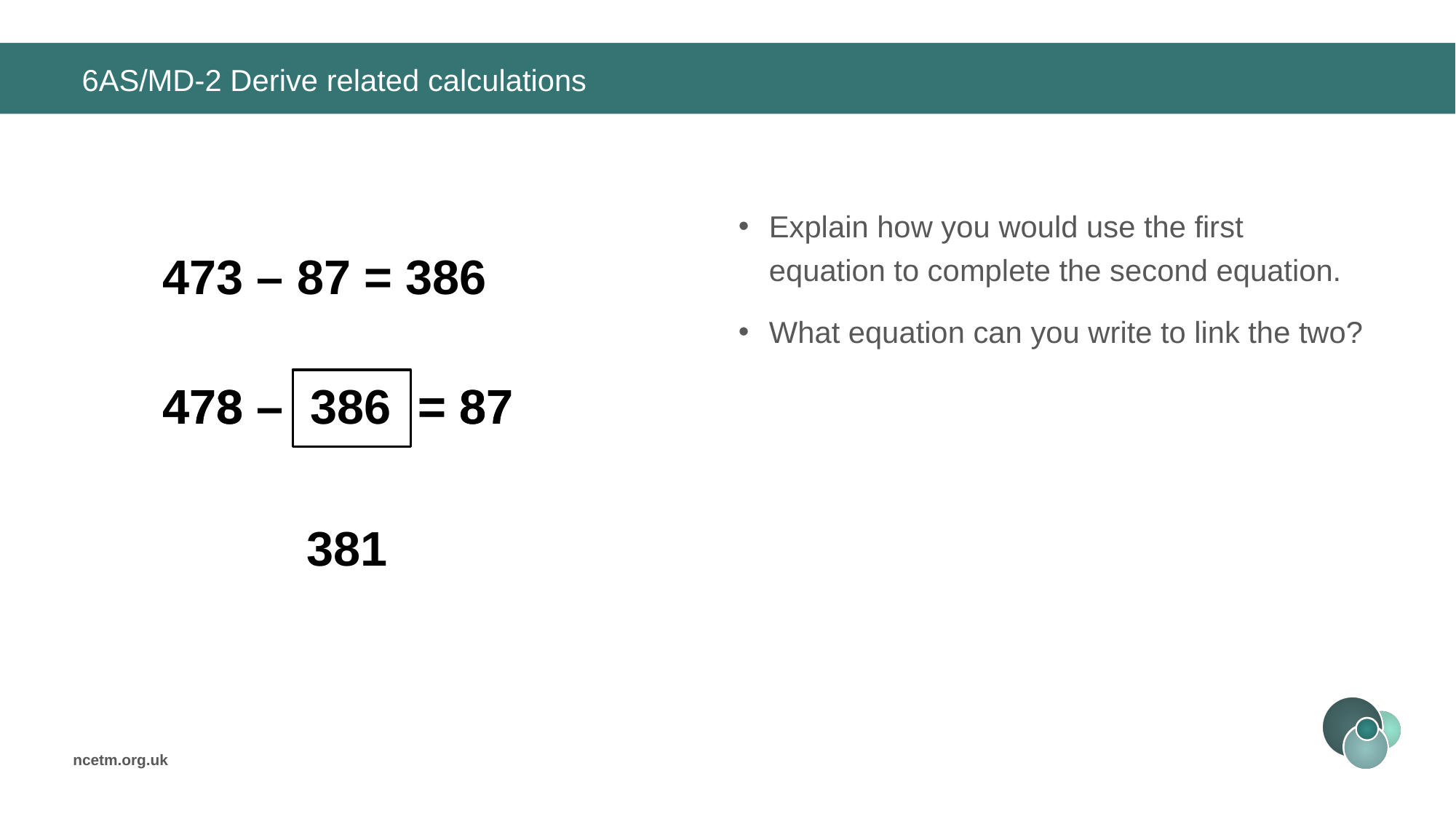

# 6AS/MD-2 Derive related calculations
Explain how you would use the first equation to complete the second equation.
What equation can you write to link the two?

473 – 87 = 386
478 –          = 87
473 –  386  = 87

381